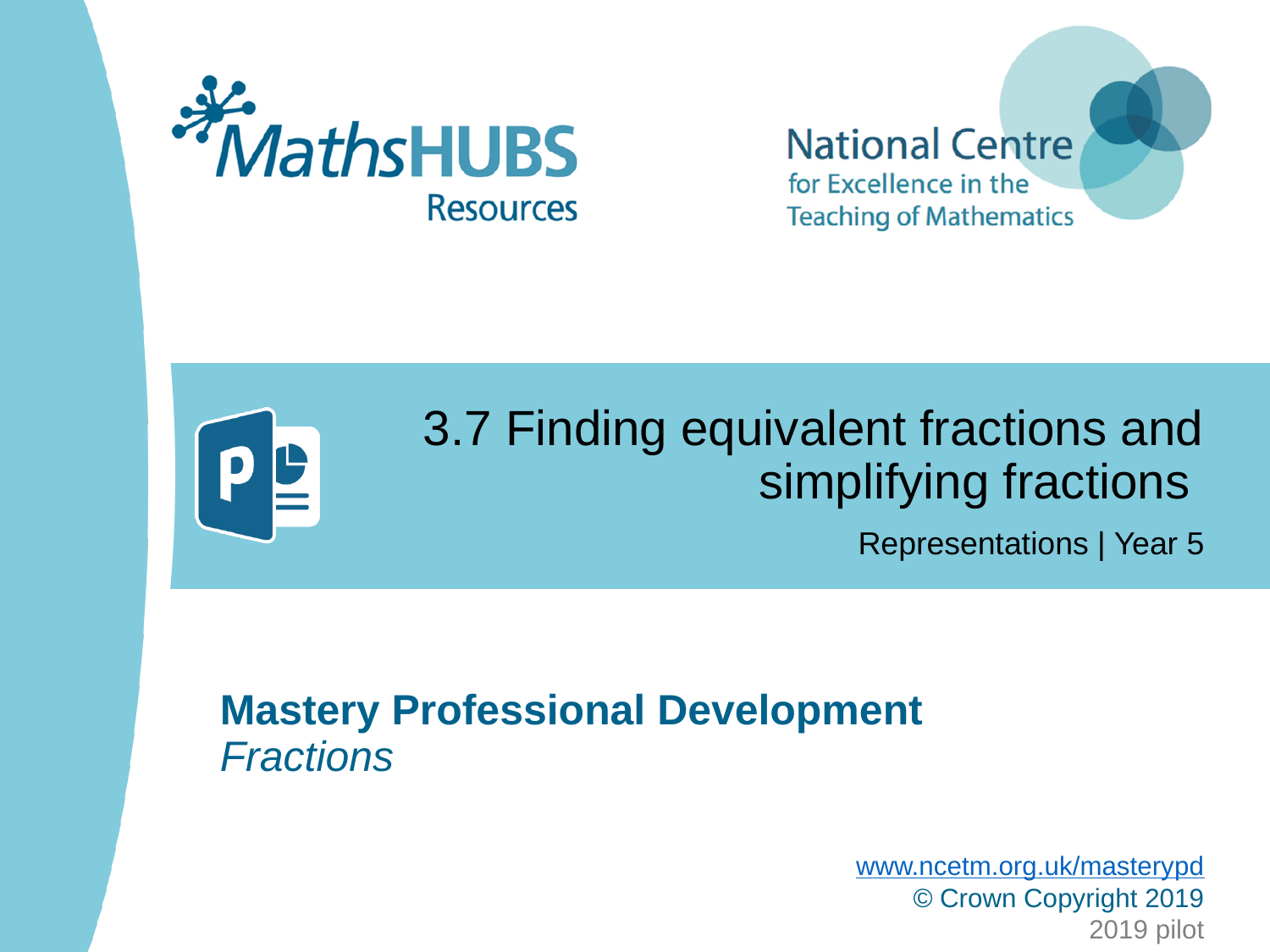

# 3.7 Finding equivalent fractions and simplifying fractions
Representations | Year 5
Fractions